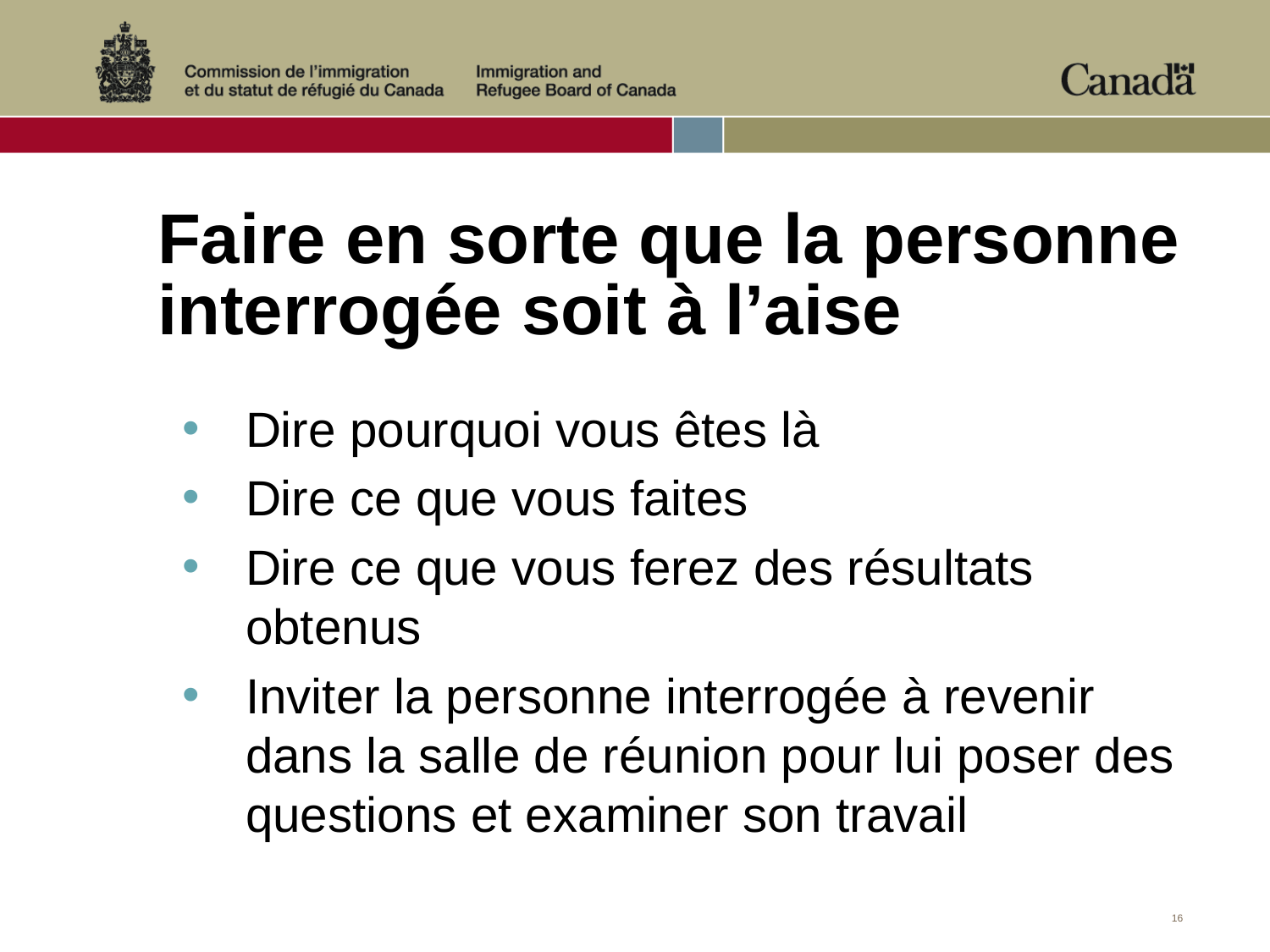

# Faire en sorte que la personne interrogée soit à l’aise
Dire pourquoi vous êtes là
Dire ce que vous faites
Dire ce que vous ferez des résultats obtenus
Inviter la personne interrogée à revenir dans la salle de réunion pour lui poser des questions et examiner son travail
16